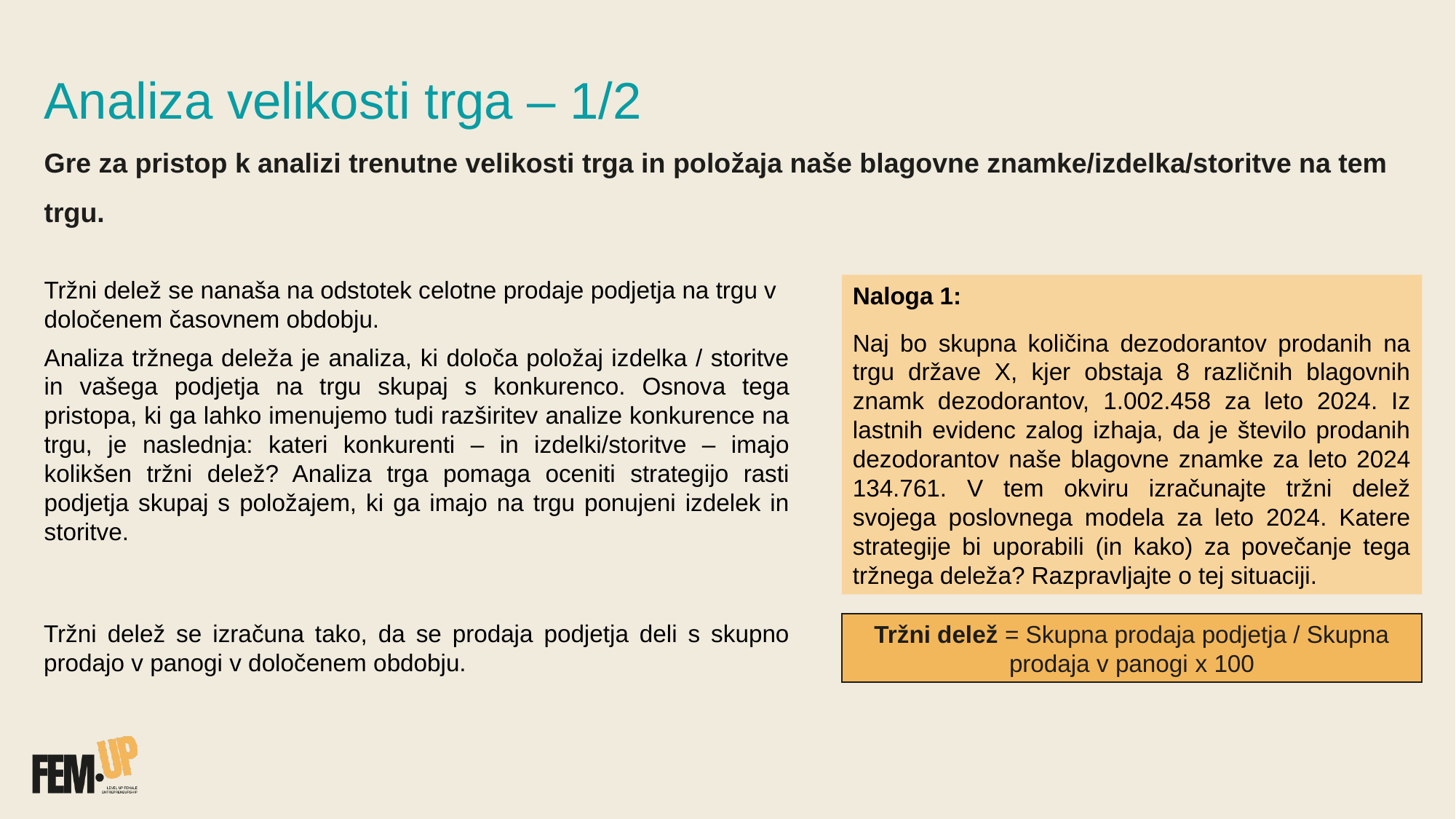

Analiza velikosti trga – 1/2
Gre za pristop k analizi trenutne velikosti trga in položaja naše blagovne znamke/izdelka/storitve na tem trgu.​
Tržni delež se nanaša na odstotek celotne prodaje podjetja na trgu v določenem časovnem obdobju.
Analiza tržnega deleža je analiza, ki določa položaj izdelka / storitve in vašega podjetja na trgu skupaj s konkurenco. Osnova tega pristopa, ki ga lahko imenujemo tudi razširitev analize konkurence na trgu, je naslednja: kateri konkurenti – in izdelki/storitve – imajo kolikšen tržni delež? Analiza trga pomaga oceniti strategijo rasti podjetja skupaj s položajem, ki ga imajo na trgu ponujeni izdelek in storitve.​

Naloga 1:
Naj bo skupna količina dezodorantov prodanih na trgu države X, kjer obstaja 8 različnih blagovnih znamk dezodorantov, 1.002.458 za leto 2024. Iz lastnih evidenc zalog izhaja, da je število prodanih dezodorantov naše blagovne znamke za leto 2024 134.761. V tem okviru izračunajte tržni delež svojega poslovnega modela za leto 2024. Katere strategije bi uporabili (in kako) za povečanje tega tržnega deleža? Razpravljajte o tej situaciji.​

Tržni delež se izračuna tako, da se prodaja podjetja deli s skupno prodajo v panogi v določenem obdobju.​
Tržni delež = Skupna prodaja podjetja / Skupna prodaja v panogi x 100